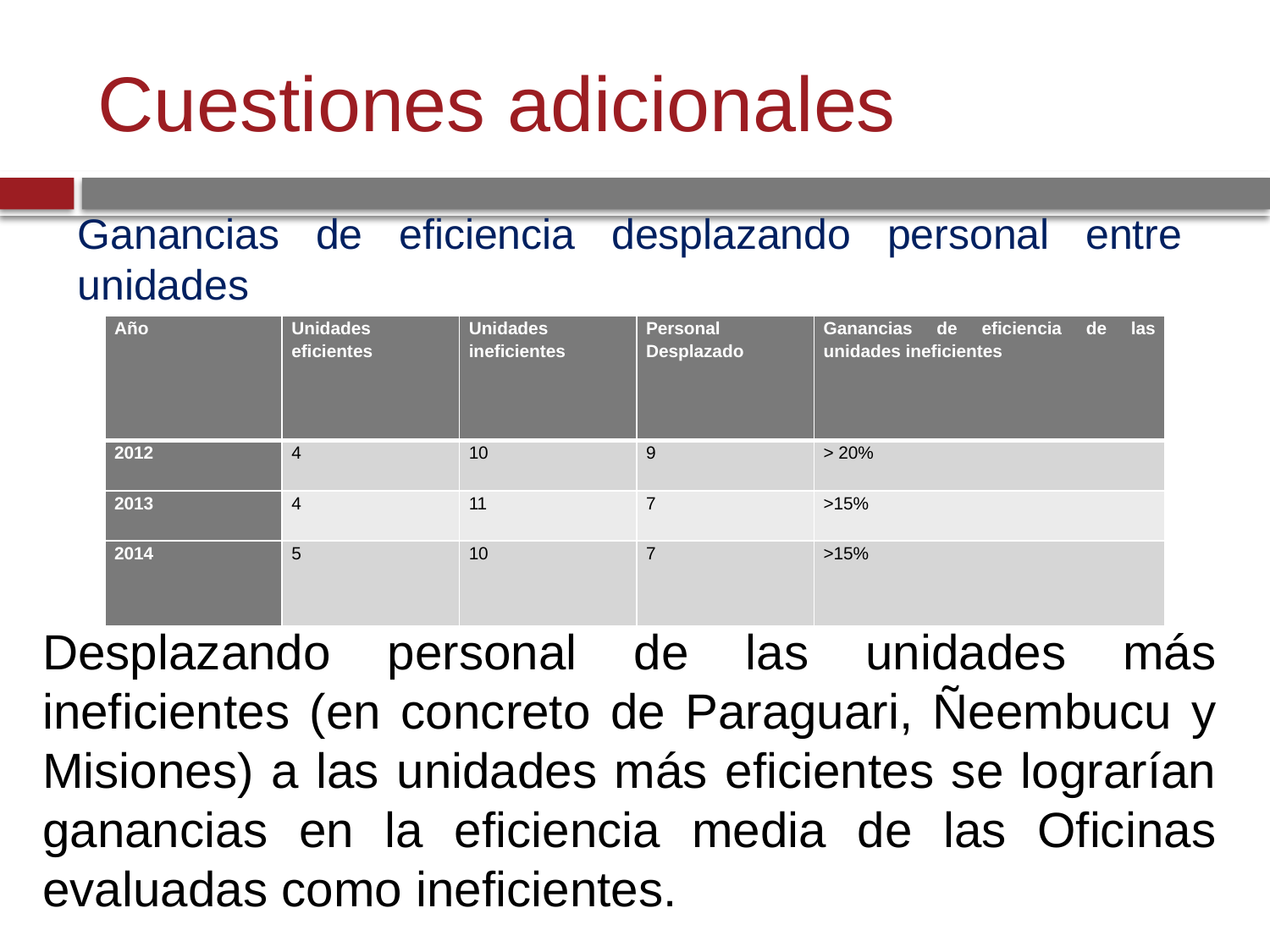

# Cuestiones adicionales
Ganancias de eficiencia desplazando personal entre unidades

| Año | Unidades eficientes | Unidades ineficientes | Personal Desplazado | Ganancias de eficiencia de las unidades ineficientes |
| --- | --- | --- | --- | --- |
| 2012 | 4 | 10 | 9 | > 20% |
| 2013 | 4 | 11 | 7 | >15% |
| 2014 | 5 | 10 | 7 | >15% |
Desplazando personal de las unidades más ineficientes (en concreto de Paraguari, Ñeembucu y Misiones) a las unidades más eficientes se lograrían ganancias en la eficiencia media de las Oficinas evaluadas como ineficientes.